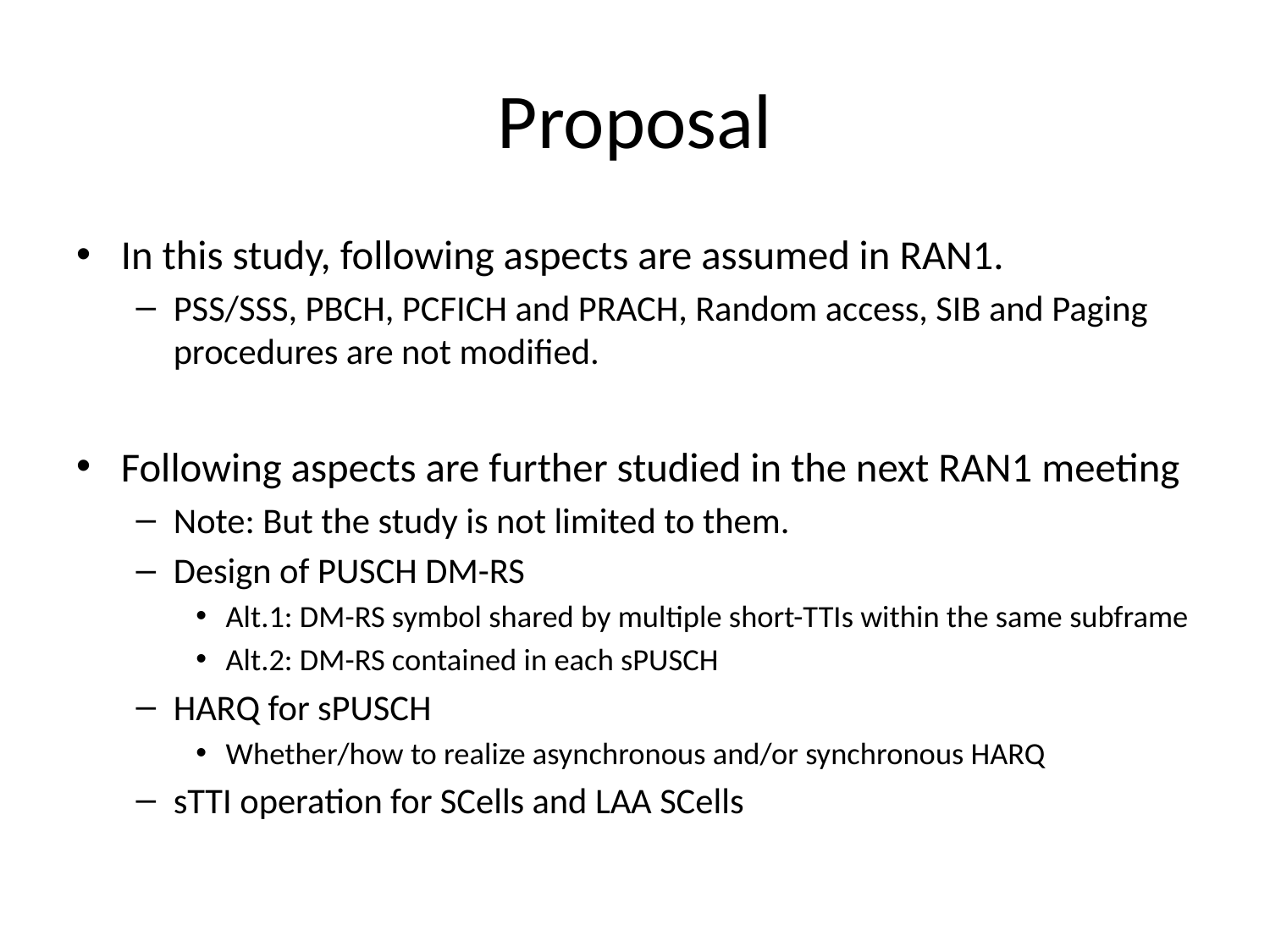

# Proposal
In this study, following aspects are assumed in RAN1.
PSS/SSS, PBCH, PCFICH and PRACH, Random access, SIB and Paging procedures are not modified.

Following aspects are further studied in the next RAN1 meeting
Note: But the study is not limited to them.
Design of PUSCH DM-RS
Alt.1: DM-RS symbol shared by multiple short-TTIs within the same subframe
Alt.2: DM-RS contained in each sPUSCH
HARQ for sPUSCH
Whether/how to realize asynchronous and/or synchronous HARQ
sTTI operation for SCells and LAA SCells